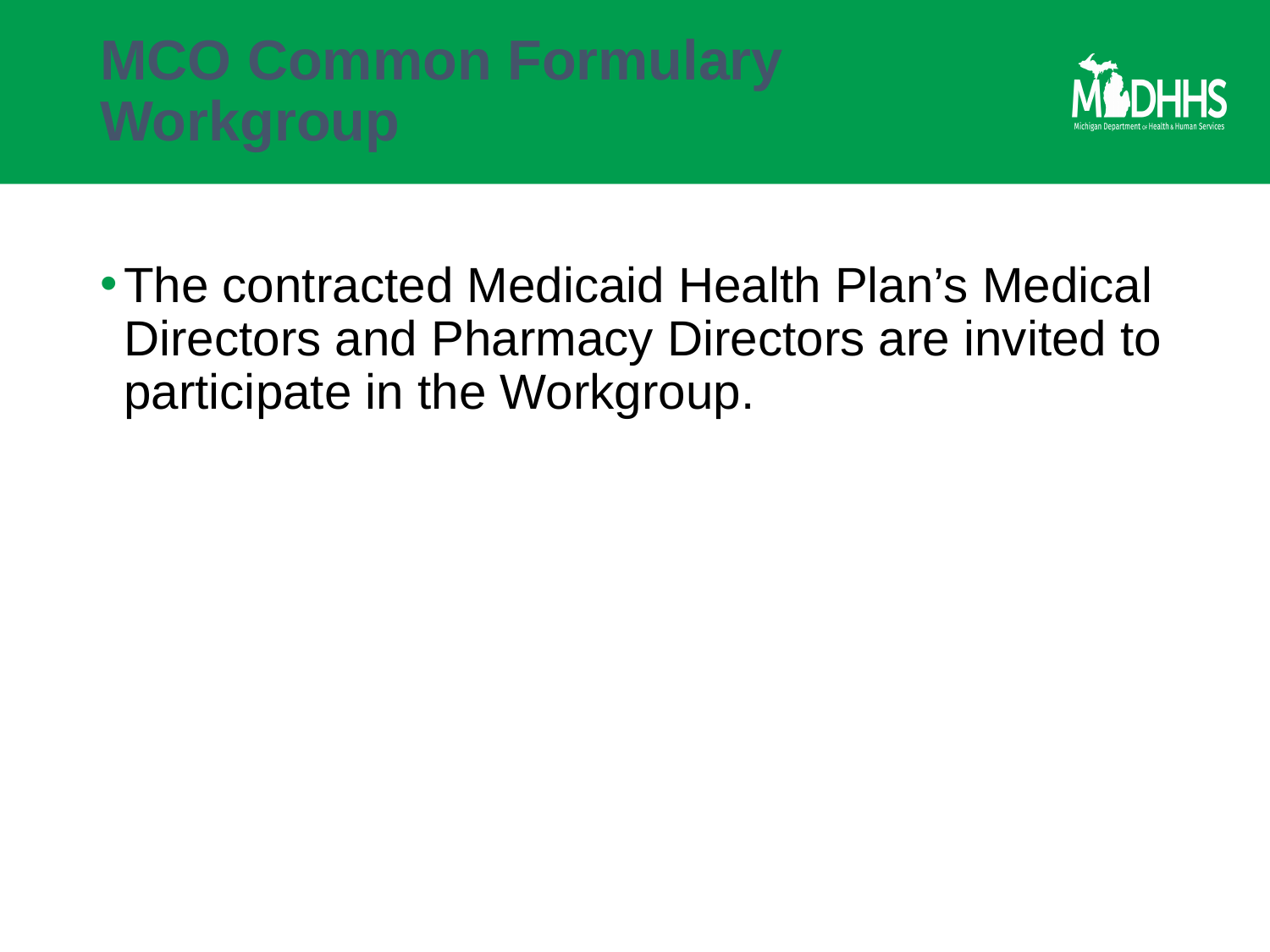

# MCO Common Formulary Workgroup
The contracted Medicaid Health Plan’s Medical Directors and Pharmacy Directors are invited to participate in the Workgroup.